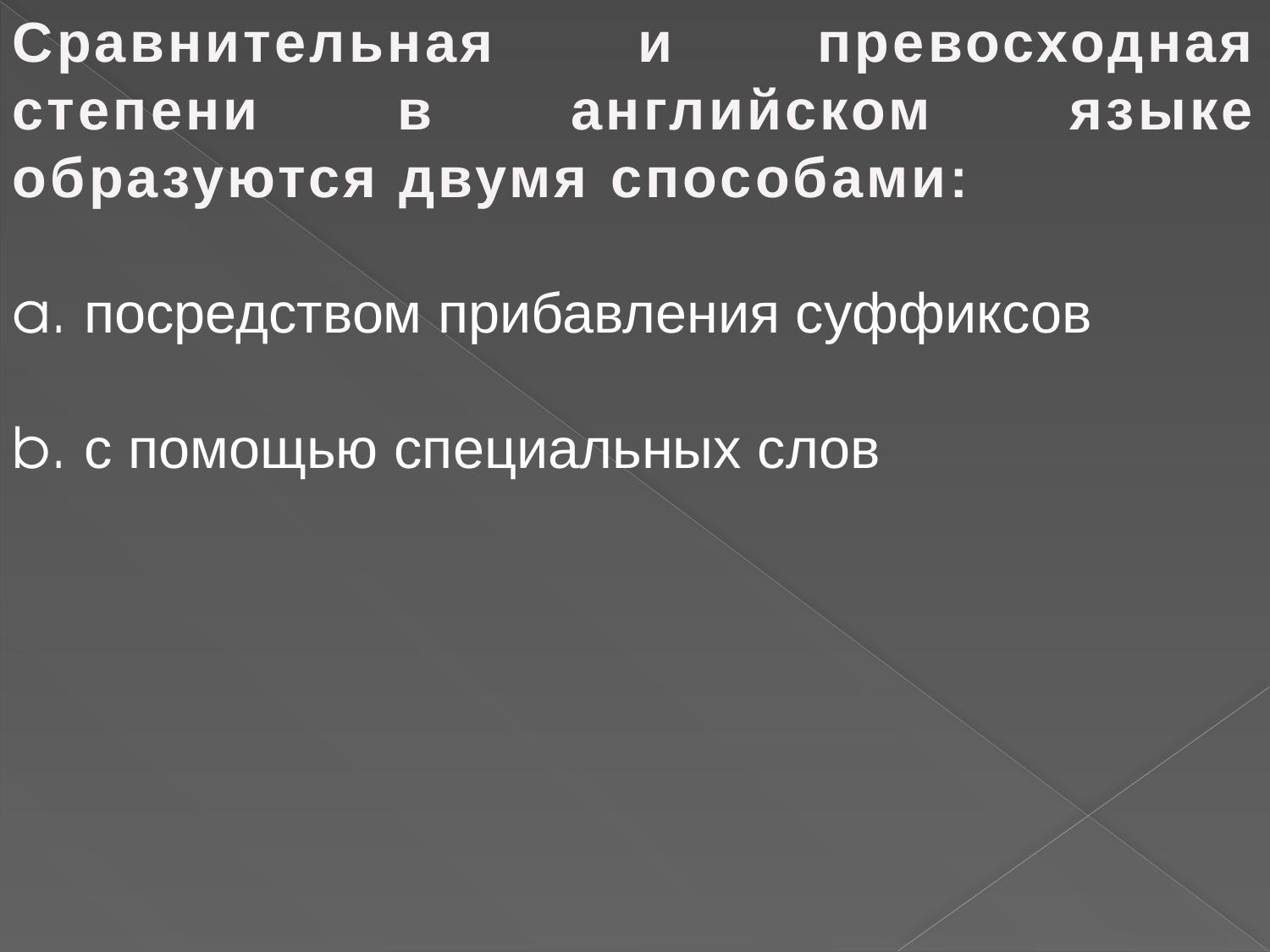

Сравнительная и превосходная степени в английском языке образуются двумя способами:

посредством прибавления суффиксов

с помощью специальных слов